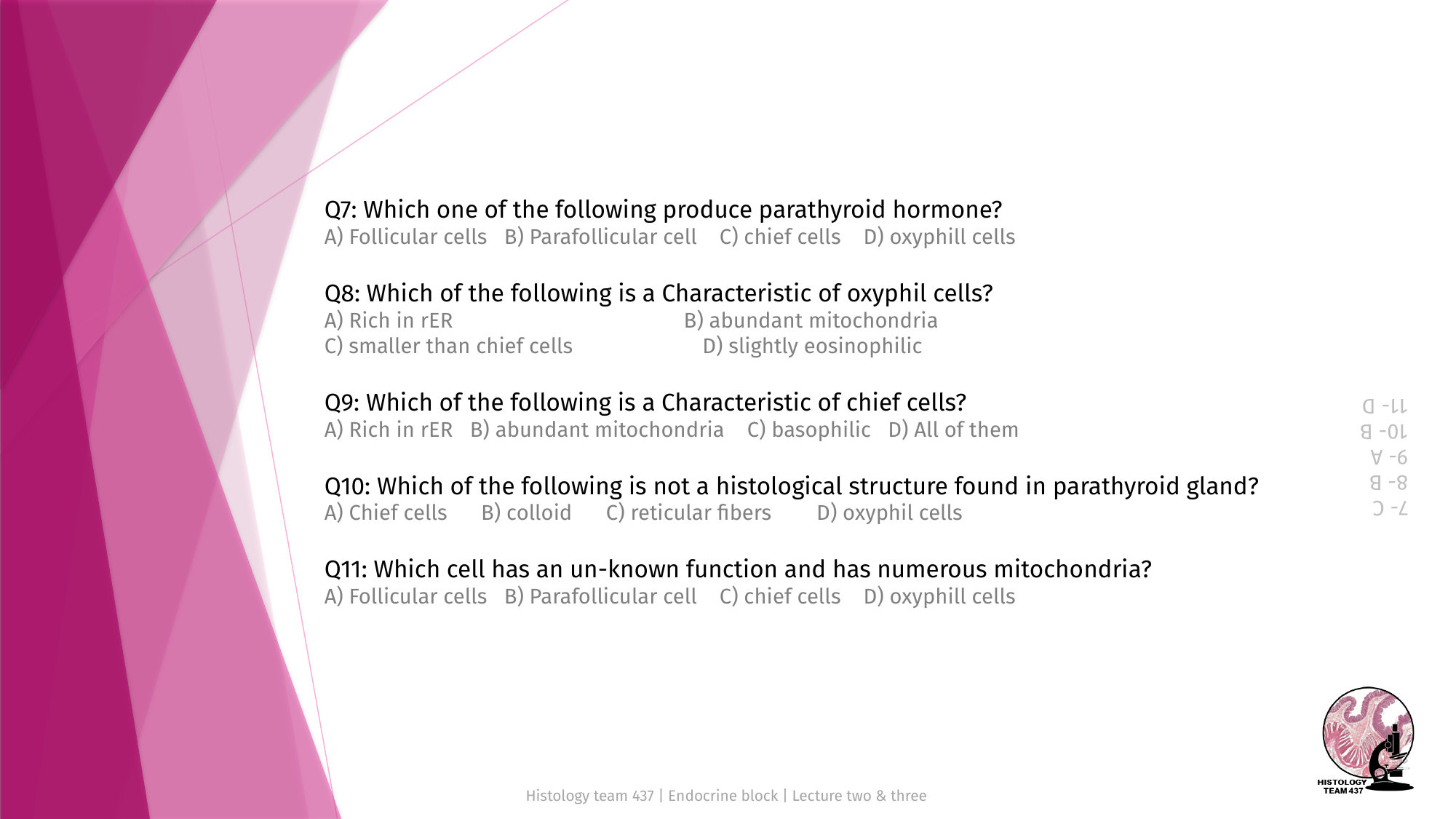

Q7: Which one of the following produce parathyroid hormone?
‏A) Follicular cells   B) Parafollicular cell    C) chief cells    D) oxyphill cells

Q8: Which of the following is a Characteristic of oxyphil cells?
A) Rich in rER                                         B) abundant mitochondria
C) smaller than chief cells                       D) slightly eosinophilic

Q9: Which of the following is a Characteristic of chief cells?
A) Rich in rER   B) abundant mitochondria    C) basophilic   D) All of them

Q10: Which of the following is not a histological structure found in parathyroid gland?
A) Chief cells      B) colloid      C) reticular fibers        D) oxyphil cells

Q11: Which cell has an un-known function and has numerous mitochondria?
A) Follicular cells   B) Parafollicular cell    C) chief cells    D) oxyphill cells

7- C
8- B
9- A
10- B
11- D